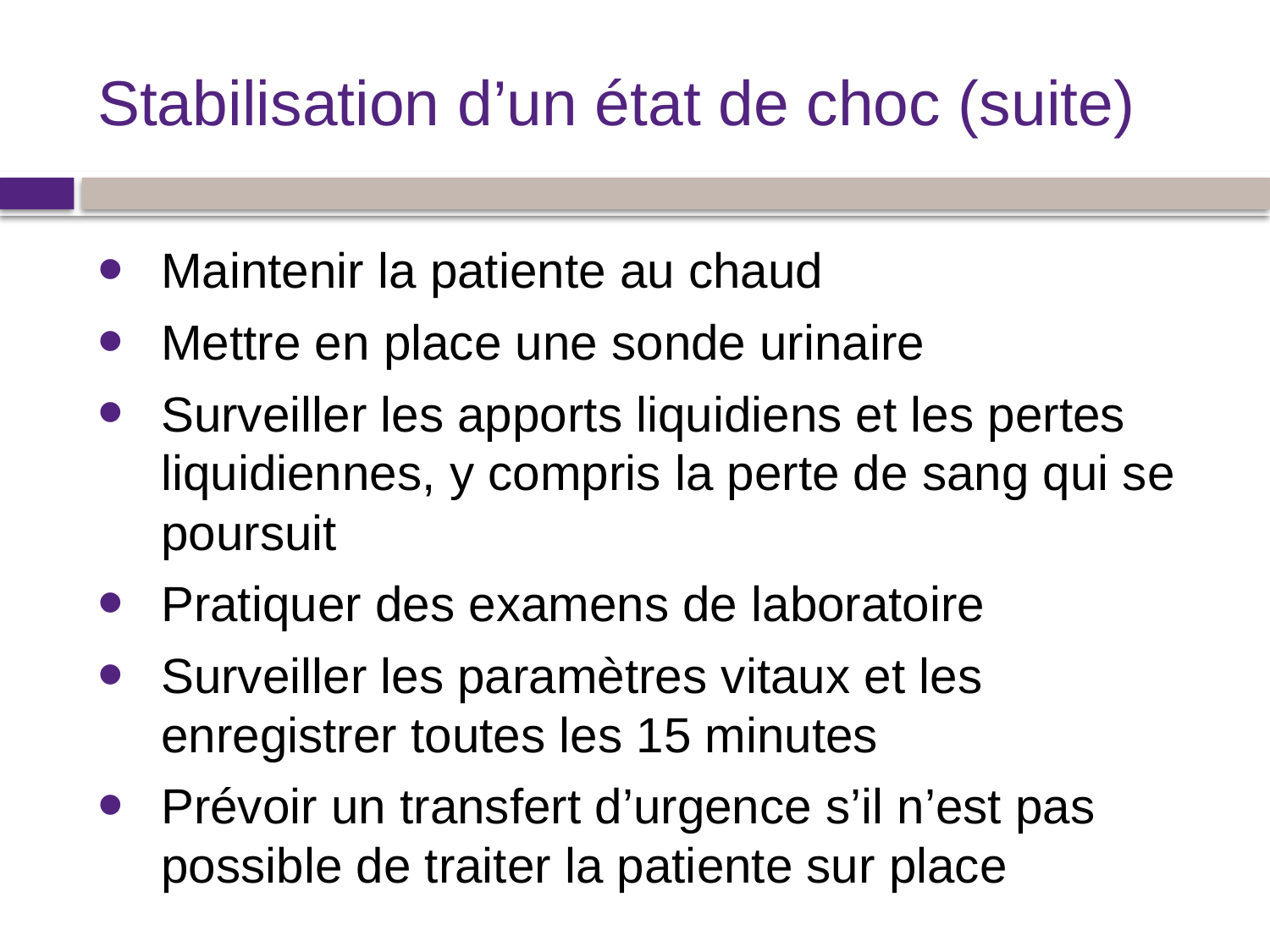

# Stabilisation d’un état de choc (suite)
Maintenir la patiente au chaud
Mettre en place une sonde urinaire
Surveiller les apports liquidiens et les pertes liquidiennes, y compris la perte de sang qui se poursuit
Pratiquer des examens de laboratoire
Surveiller les paramètres vitaux et les enregistrer toutes les 15 minutes
Prévoir un transfert d’urgence s’il n’est pas possible de traiter la patiente sur place